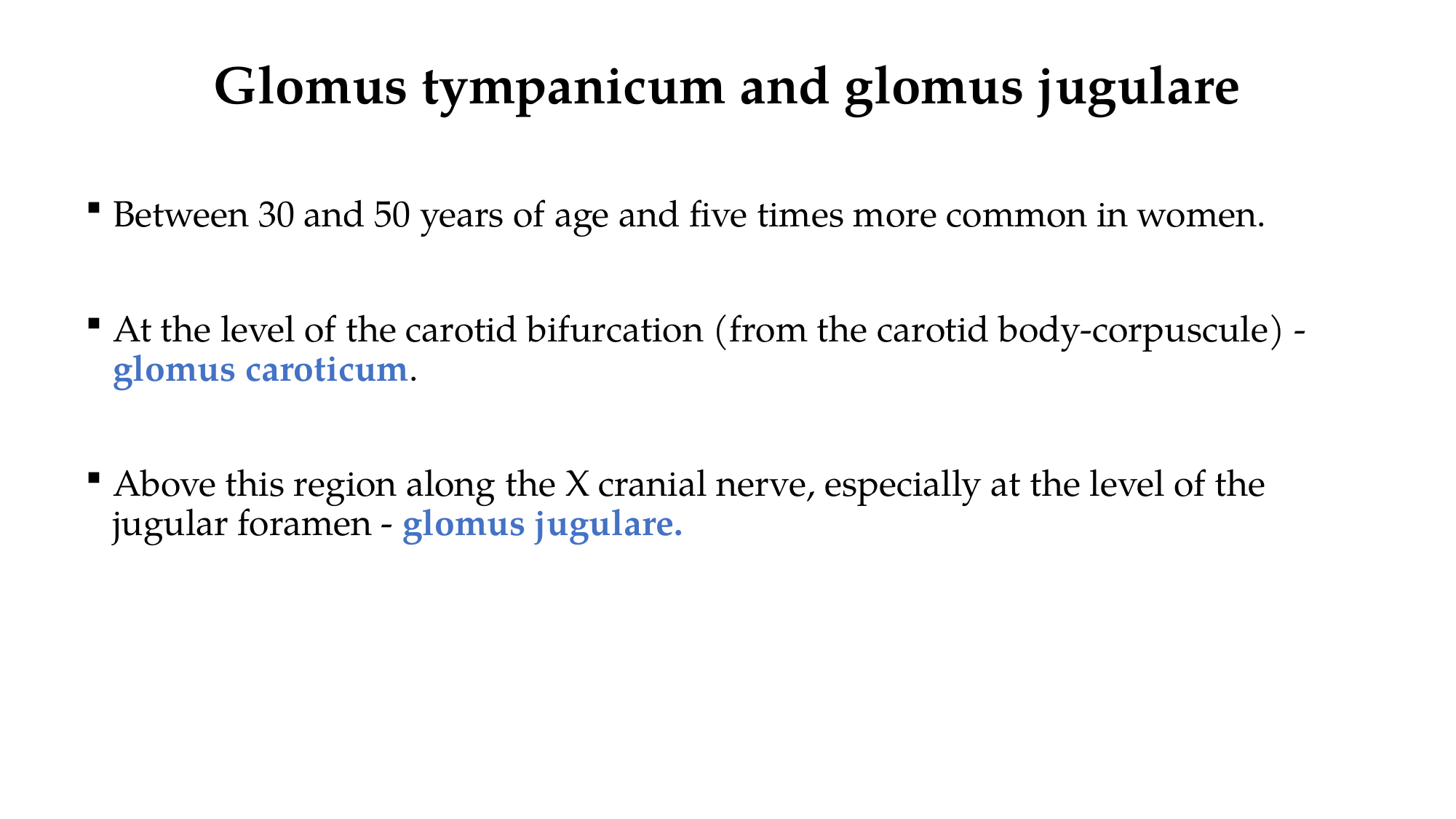

Glomus tympanicum and glomus jugulare
Between 30 and 50 years of age and five times more common in women.

At the level of the carotid bifurcation (from the carotid body-corpuscule) - glomus caroticum.

Above this region along the X cranial nerve, especially at the level of the jugular foramen - glomus jugulare.